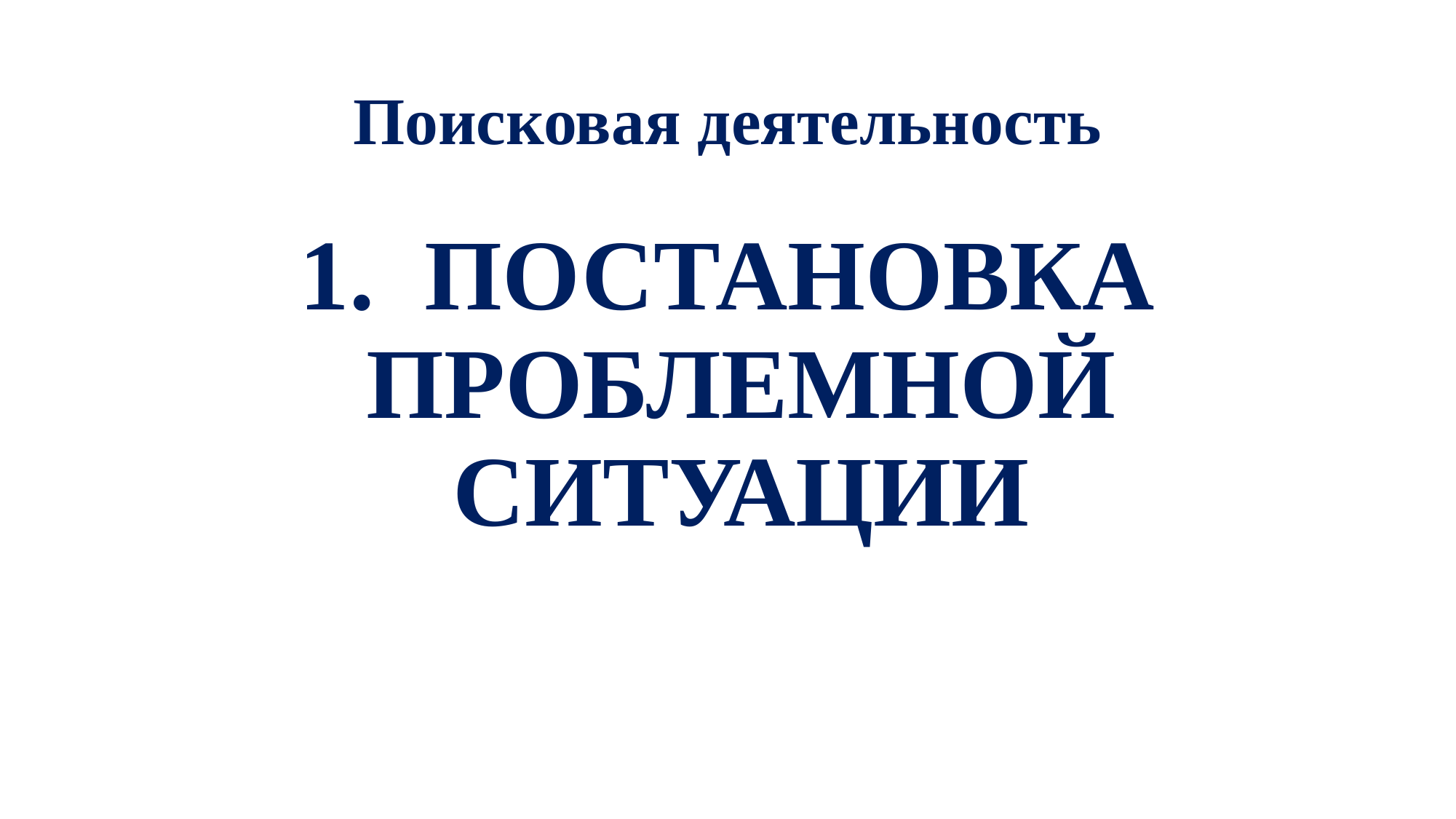

# Поисковая деятельность
1.  ПОСТАНОВКА ПРОБЛЕМНОЙ СИТУАЦИИ